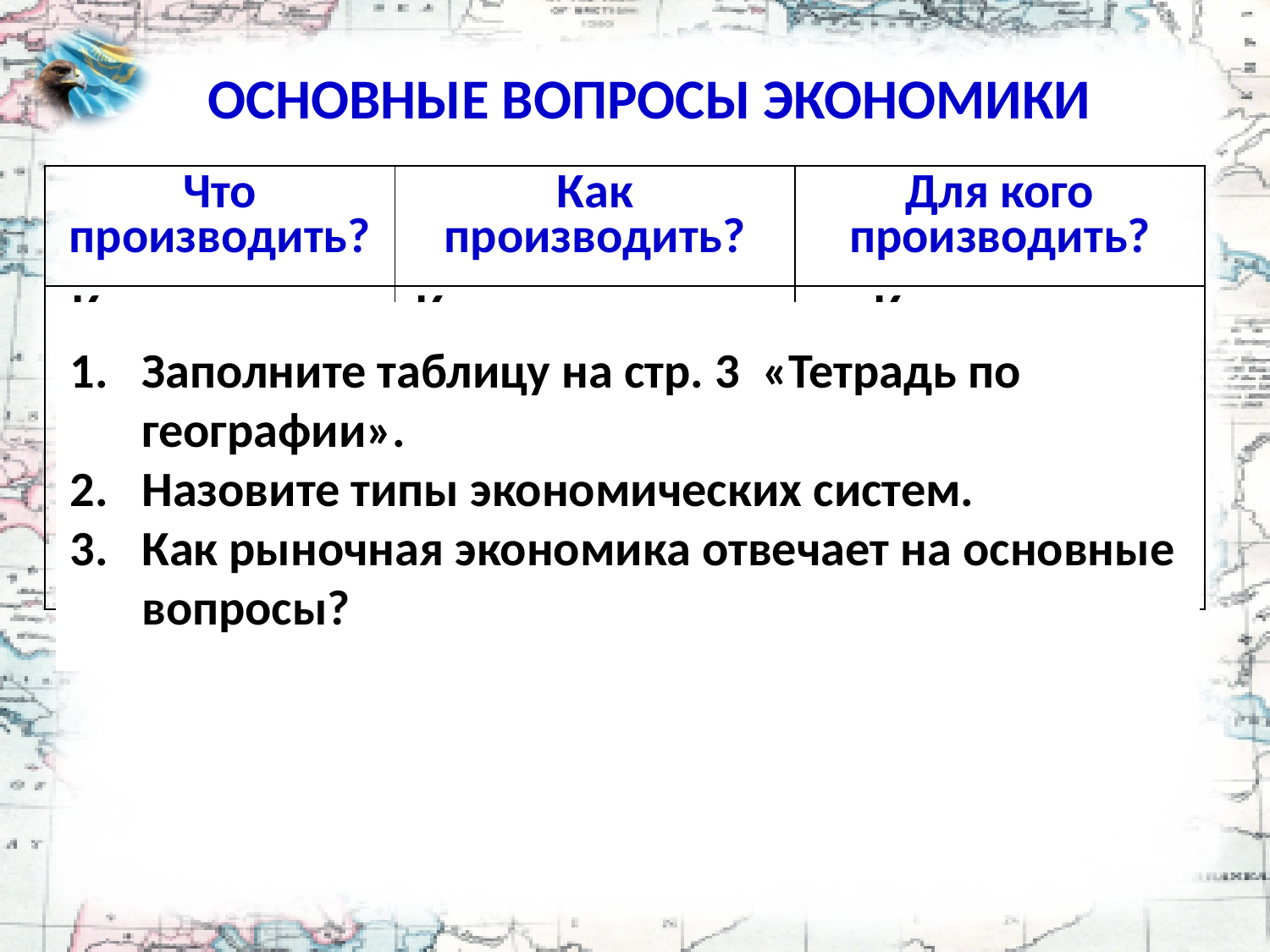

ОСНОВНЫЕ ВОПРОСЫ ЭКОНОМИКИ
| Что производить? | Как производить? | Для кого производить? |
| --- | --- | --- |
| Какие товары производить и в каком количестве? | Кем, с помощью каких ресурсов и технологий? | Кто должен владеть произведенными товарами и услугами и получать от них пользу? |
Заполните таблицу на стр. 3  «Тетрадь по географии».
Назовите типы экономических систем.
Как рыночная экономика отвечает на основные вопросы?